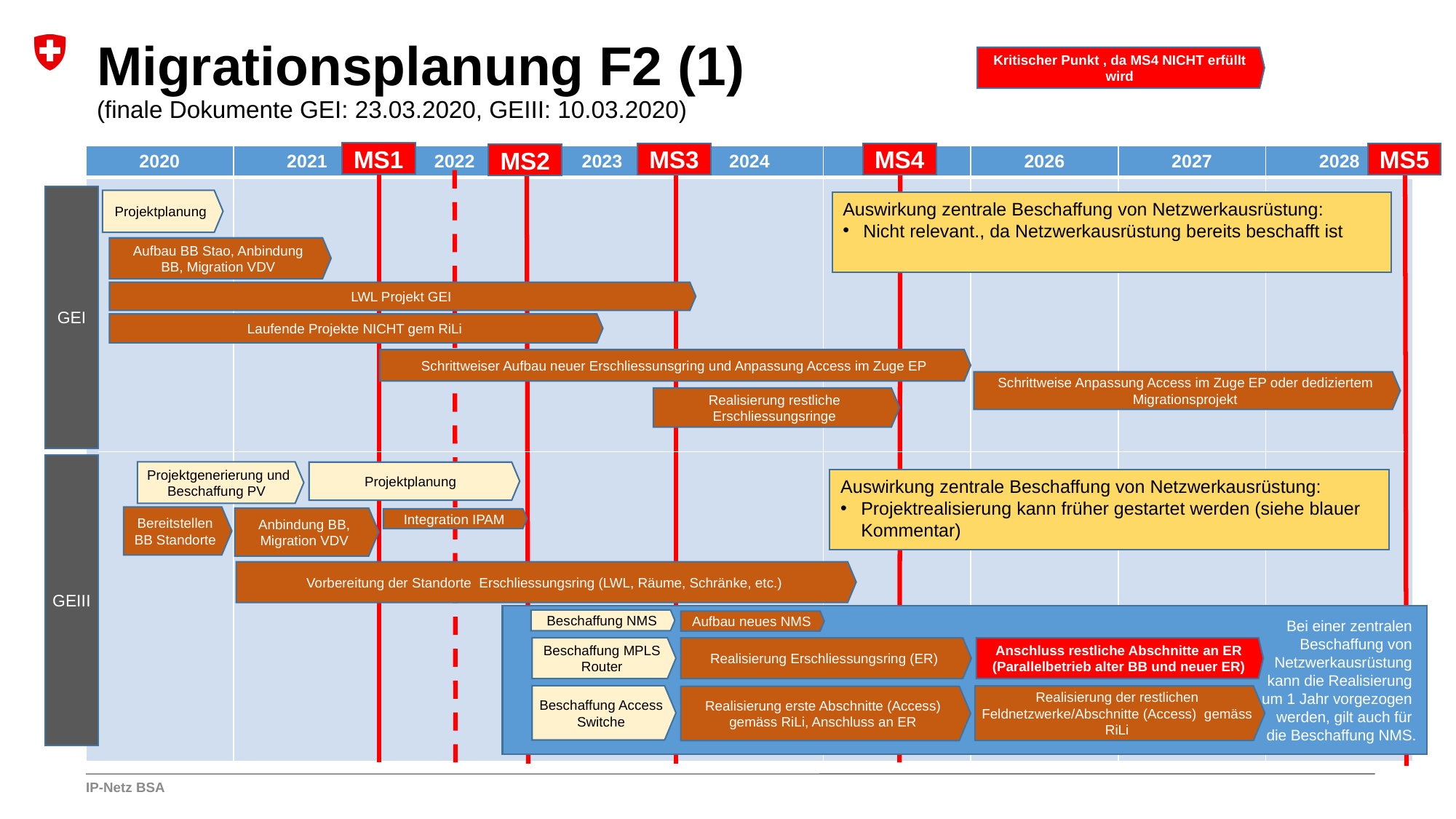

# Migrationsplanung F2 (1) (finale Dokumente GEI: 23.03.2020, GEIII: 10.03.2020)
Kritischer Punkt , da MS4 NICHT erfüllt wird
MS1
MS4
MS3
MS5
MS2
| 2020 | 2021 | 2022 | 2023 | 2024 | 2025 | 2026 | 2027 | 2028 |
| --- | --- | --- | --- | --- | --- | --- | --- | --- |
|  |  |  |  |  |  |  |  |  |
GEI
Projektplanung
Auswirkung zentrale Beschaffung von Netzwerkausrüstung:
Nicht relevant., da Netzwerkausrüstung bereits beschafft ist
Aufbau BB Stao, Anbindung BB, Migration VDV
LWL Projekt GEI
Laufende Projekte NICHT gem RiLi
Schrittweiser Aufbau neuer Erschliessunsgring und Anpassung Access im Zuge EP
Schrittweise Anpassung Access im Zuge EP oder dediziertem Migrationsprojekt
Realisierung restliche Erschliessungsringe
GEIII
Projektgenerierung und Beschaffung PV
Projektplanung
Auswirkung zentrale Beschaffung von Netzwerkausrüstung:
Projektrealisierung kann früher gestartet werden (siehe blauer Kommentar)
Bereitstellen BB Standorte
Anbindung BB, Migration VDV
Integration IPAM
Vorbereitung der Standorte  Erschliessungsring (LWL, Räume, Schränke, etc.)
Bei einer zentralen
Beschaffung von
Netzwerkausrüstung
kann die Realisierung
um 1 Jahr vorgezogen
werden, gilt auch für
die Beschaffung NMS.
Beschaffung NMS
Aufbau neues NMS
Beschaffung MPLS Router
Realisierung Erschliessungsring (ER)
Anschluss restliche Abschnitte an ER
(Parallelbetrieb alter BB und neuer ER)
Beschaffung Access Switche
Realisierung der restlichen Feldnetzwerke/Abschnitte (Access)  gemäss RiLi
Realisierung erste Abschnitte (Access) gemäss RiLi, Anschluss an ER
IP-Netz BSA